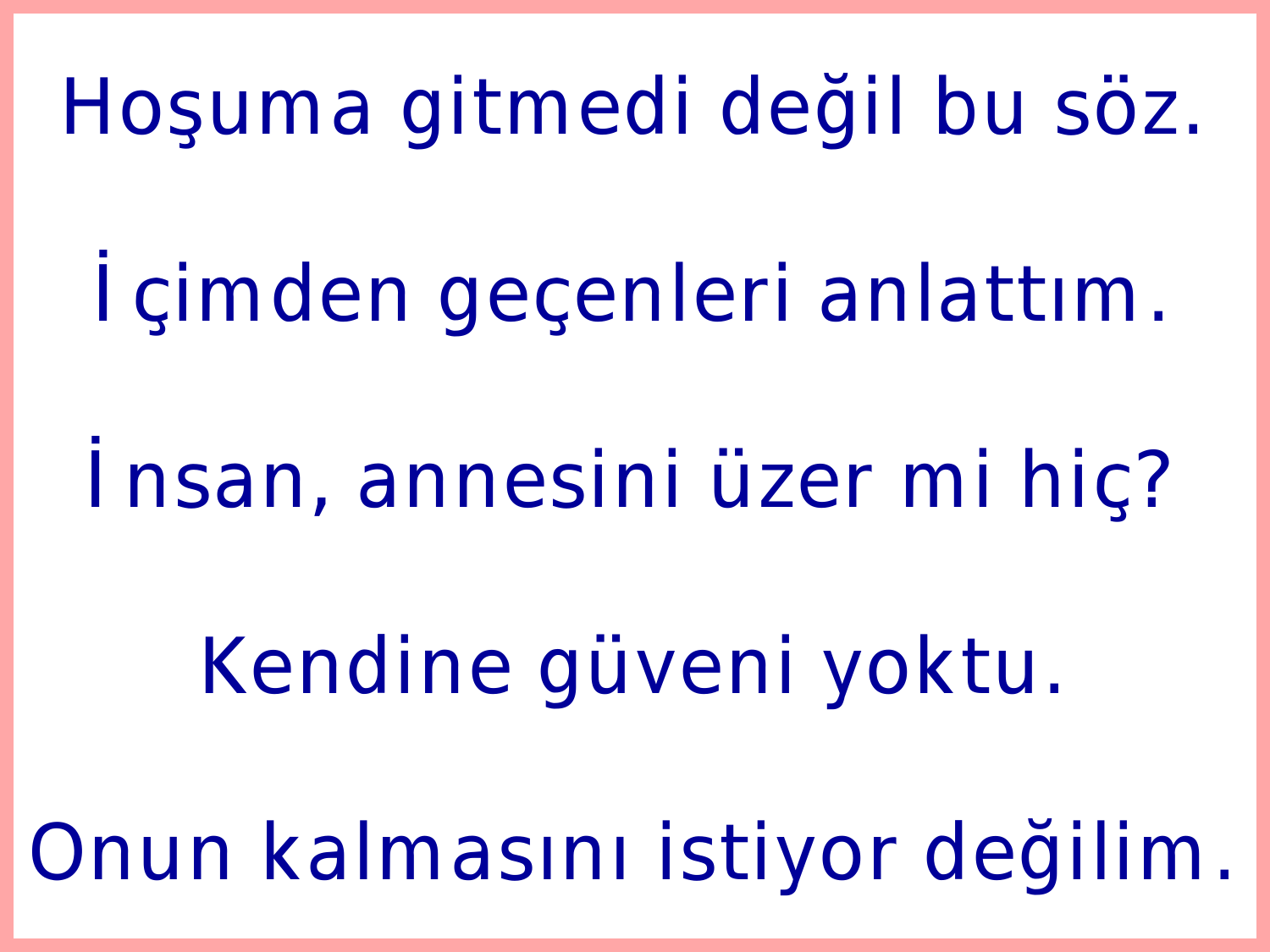

# Hoşuma gitmedi değil bu söz. İçimden geçenleri anlattım. İnsan, annesini üzer mi hiç? Kendine güveni yoktu. Onun kalmasını istiyor değilim.